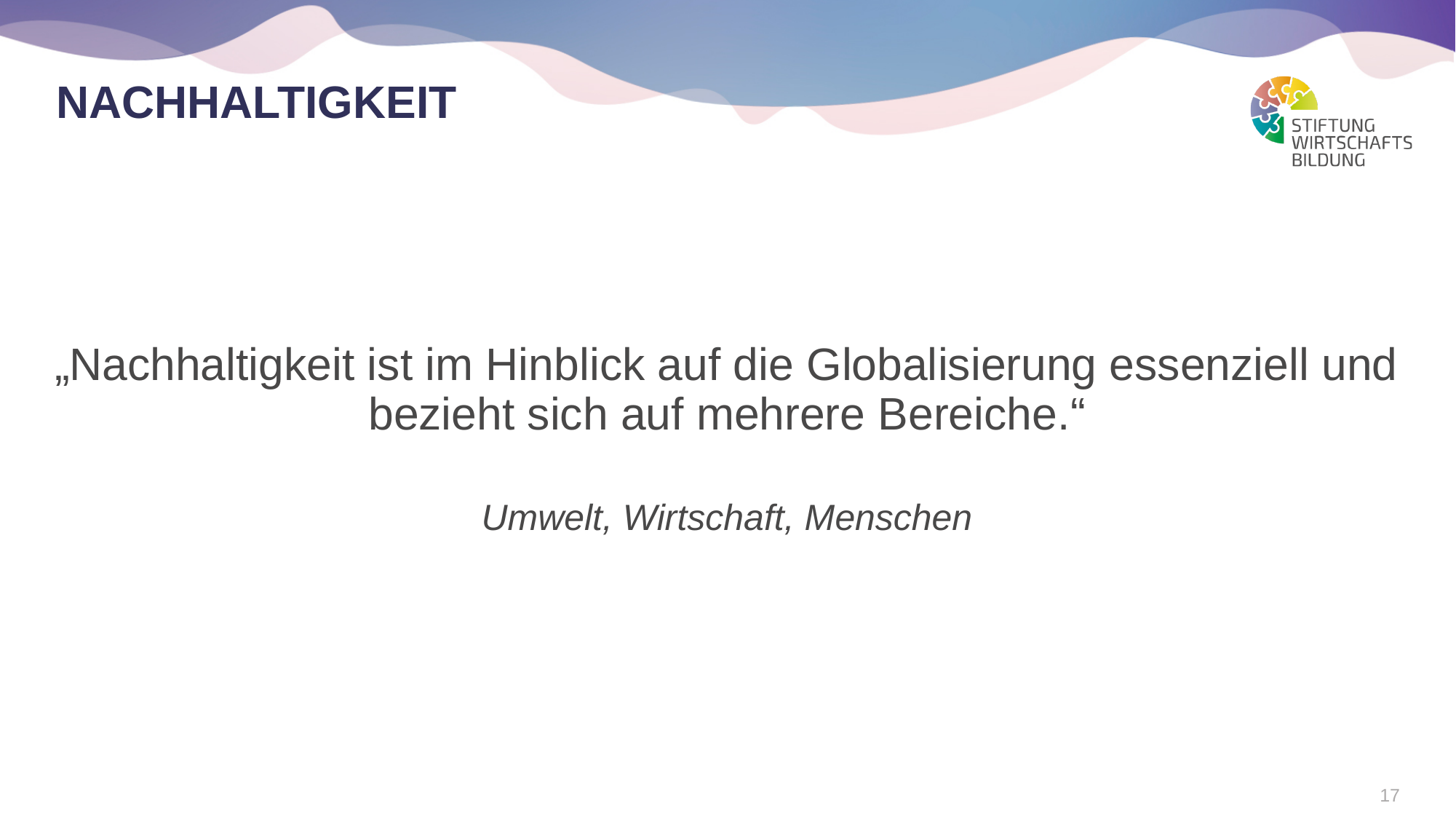

# Nachhaltigkeit

„Nachhaltigkeit ist im Hinblick auf die Globalisierung essenziell und bezieht sich auf mehrere Bereiche.“

Umwelt, Wirtschaft, Menschen
17